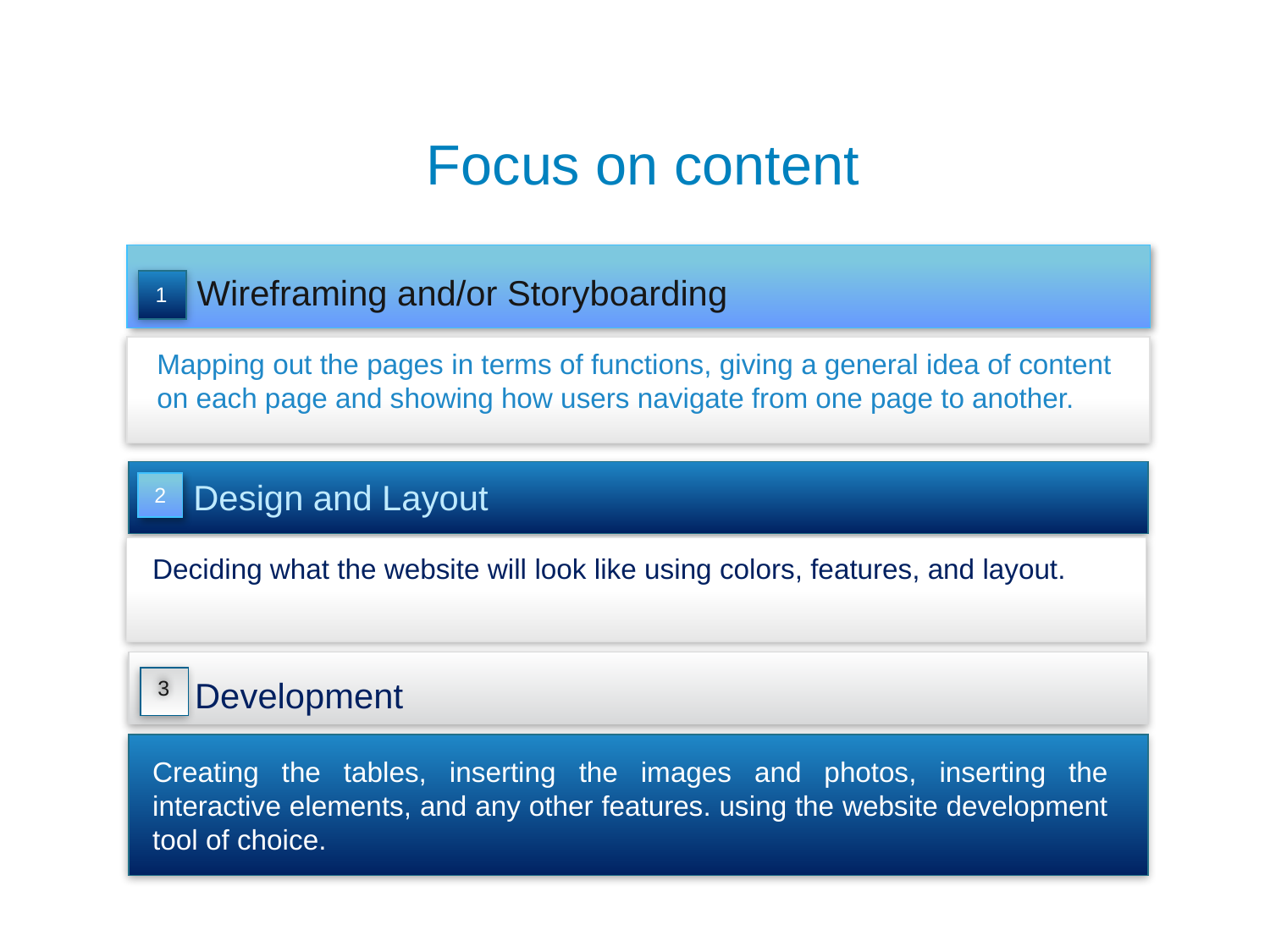

Focus on content

Wireframing and/or Storyboarding

1

Mapping out the pages in terms of functions, giving a general idea of content on each page and showing how users navigate from one page to another.

Design and Layout
2

Deciding what the website will look like using colors, features, and layout.

3
Development

Creating the tables, inserting the images and photos, inserting the interactive elements, and any other features. using the website development tool of choice.